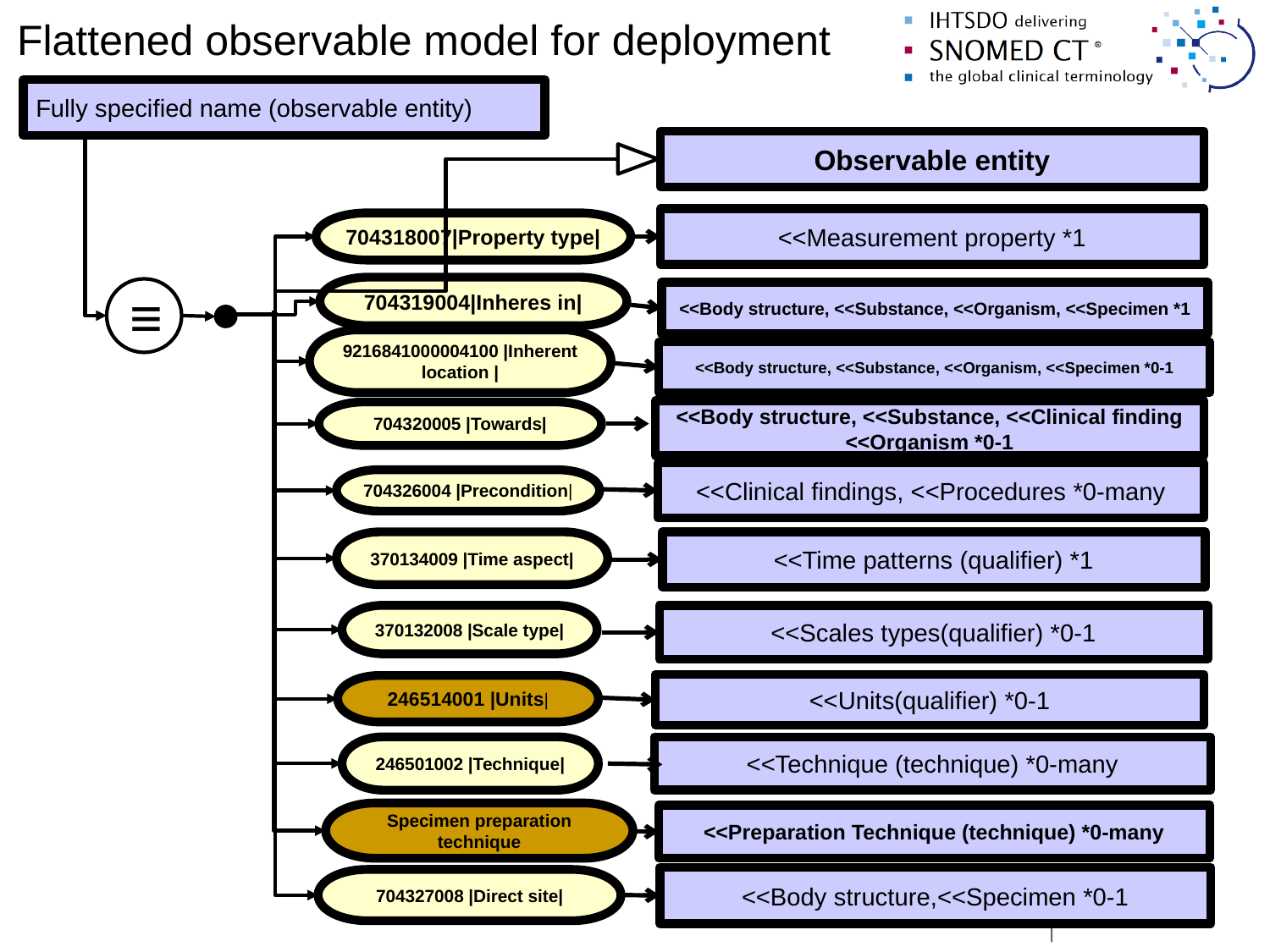

Flattened observable model for deployment
Fully specified name (observable entity)
#
Observable entity

<<Measurement property *1
704318007|Property type|

704319004|Inheres in|
≡
<<Body structure, <<Substance, <<Organism, <<Specimen *1

9216841000004100 |Inherent location |
<<Body structure, <<Substance, <<Organism, <<Specimen *0-1
<<Body structure, <<Substance, <<Clinical finding <<Organism *0-1
704320005 |Towards|
<<Clinical findings, <<Procedures *0-many
704326004 |Precondition|
370134009 |Time aspect|
<<Time patterns (qualifier) *1
<<Scales types(qualifier) *0-1
370132008 |Scale type|
<<Units(qualifier) *0-1
246514001 |Units|
246501002 |Technique|
<<Technique (technique) *0-many
Specimen preparation technique
<<Preparation Technique (technique) *0-many
<<Body structure,<<Specimen *0-1
704327008 |Direct site|